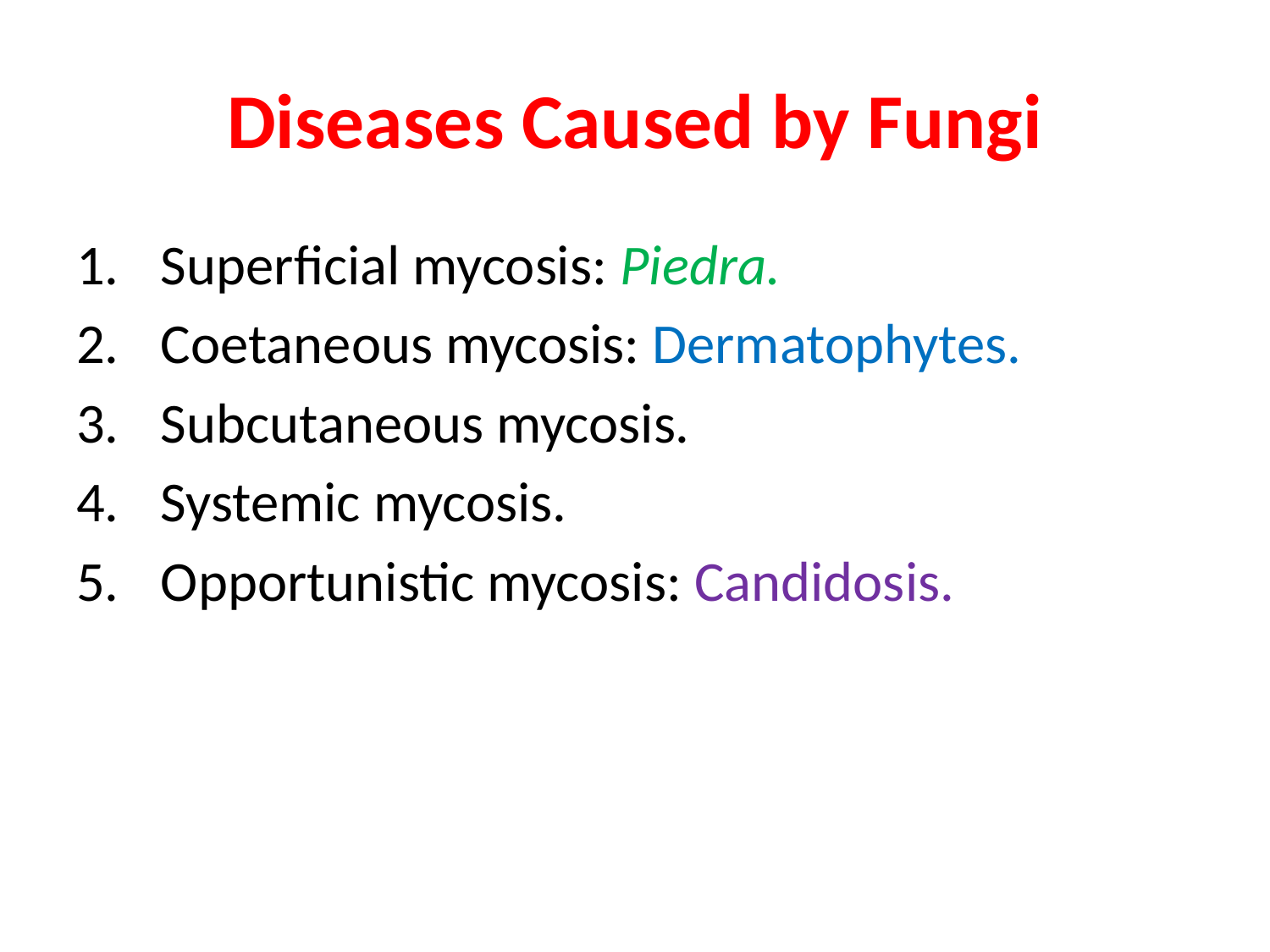

# Diseases Caused by Fungi
Superficial mycosis: Piedra.
Coetaneous mycosis: Dermatophytes.
Subcutaneous mycosis.
Systemic mycosis.
Opportunistic mycosis: Candidosis.